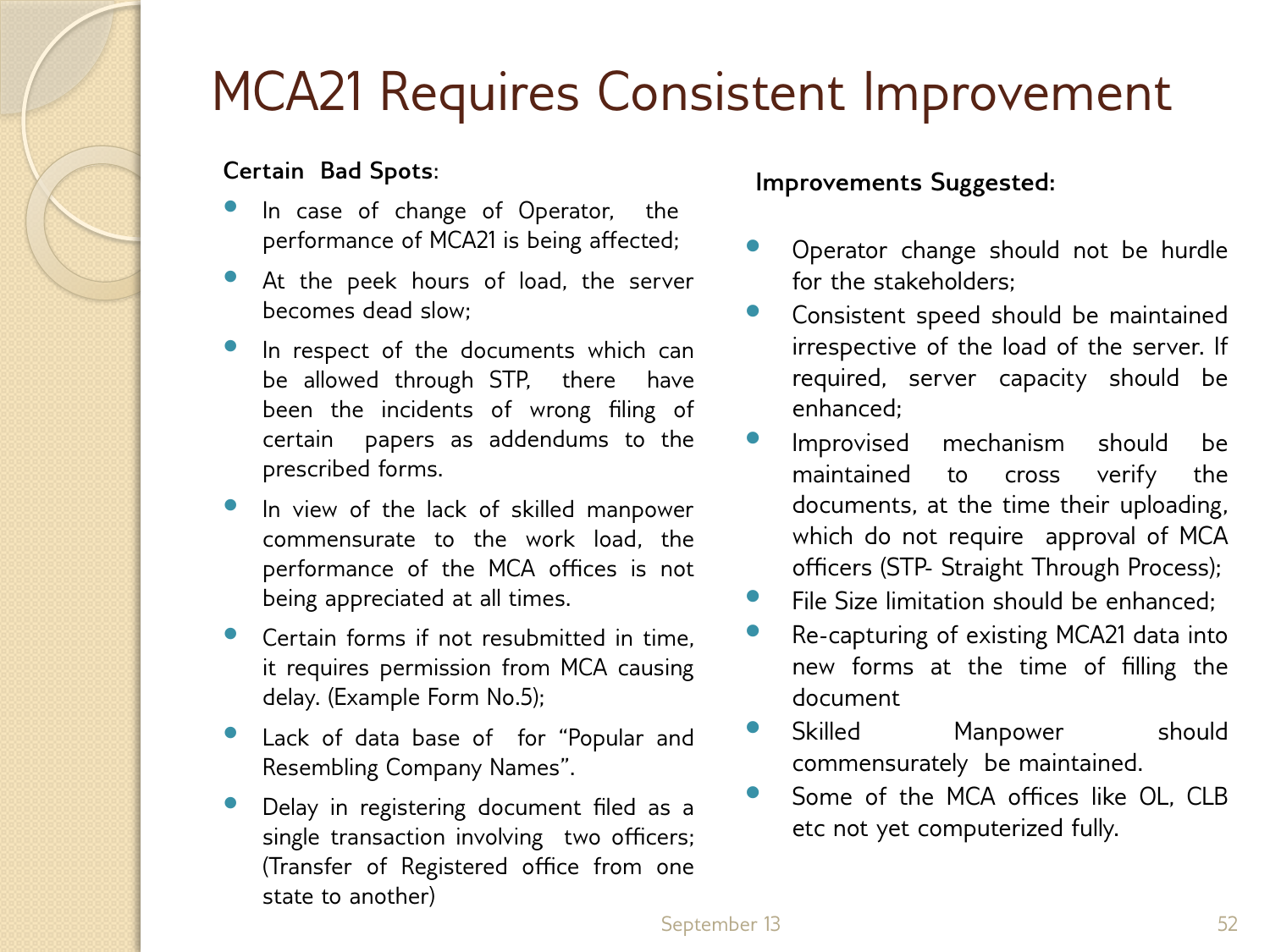

# MCA21 Requires Consistent Improvement

Improvements Suggested:

Operator change should not be hurdle for the stakeholders;
Consistent speed should be maintained irrespective of the load of the server. If required, server capacity should be enhanced;
Improvised mechanism should be maintained to cross verify the documents, at the time their uploading, which do not require  approval of MCA officers (STP- Straight Through Process);
File Size limitation should be enhanced;
Re-capturing of existing MCA21 data into new forms at the time of filling the document
Skilled Manpower should commensurately  be maintained.
Some of the MCA offices like OL, CLB etc not yet computerized fully.
Certain  Bad Spots:
In case of change of Operator,  the  performance of MCA21 is being affected;
At the peek hours of load, the server becomes dead slow;
In respect of the documents which can be allowed through STP,  there  have been the incidents of wrong filing of certain  papers as addendums to the prescribed forms.
In view of the lack of skilled manpower commensurate to the work load, the performance of the MCA offices is not being appreciated at all times.
Certain forms if not resubmitted in time, it requires permission from MCA causing delay. (Example Form No.5);
Lack of data base of  for “Popular and Resembling Company Names”.
Delay in registering document filed as a single transaction involving  two officers; (Transfer of Registered office from one state to another)

September 13
52